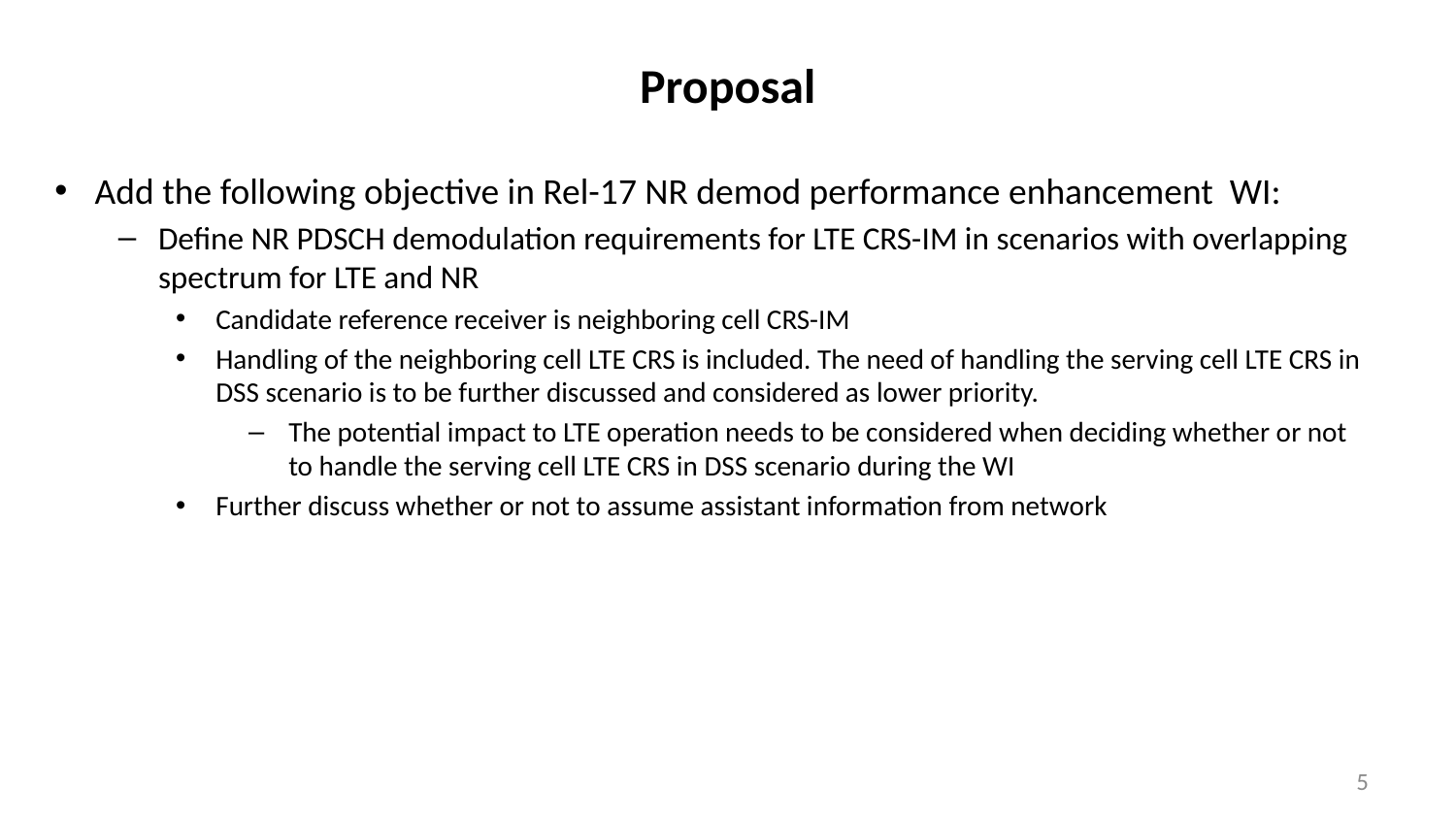

# Proposal
Add the following objective in Rel-17 NR demod performance enhancement  WI:
Define NR PDSCH demodulation requirements for LTE CRS-IM in scenarios with overlapping spectrum for LTE and NR
Candidate reference receiver is neighboring cell CRS-IM
Handling of the neighboring cell LTE CRS is included. The need of handling the serving cell LTE CRS in DSS scenario is to be further discussed and considered as lower priority.
The potential impact to LTE operation needs to be considered when deciding whether or not to handle the serving cell LTE CRS in DSS scenario during the WI
Further discuss whether or not to assume assistant information from network

5